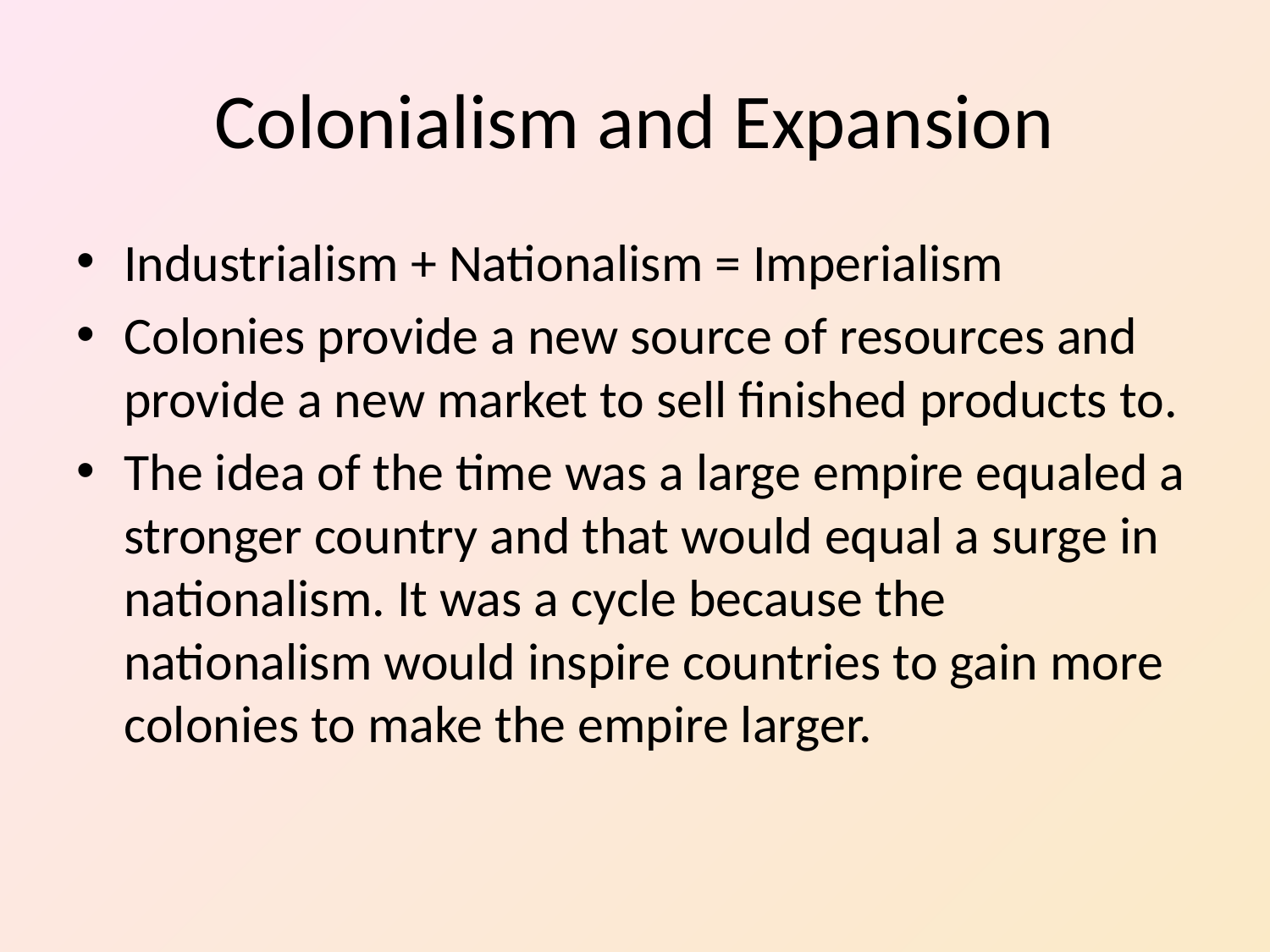

# Colonialism and Expansion
Industrialism + Nationalism = Imperialism
Colonies provide a new source of resources and provide a new market to sell finished products to.
The idea of the time was a large empire equaled a stronger country and that would equal a surge in nationalism. It was a cycle because the nationalism would inspire countries to gain more colonies to make the empire larger.